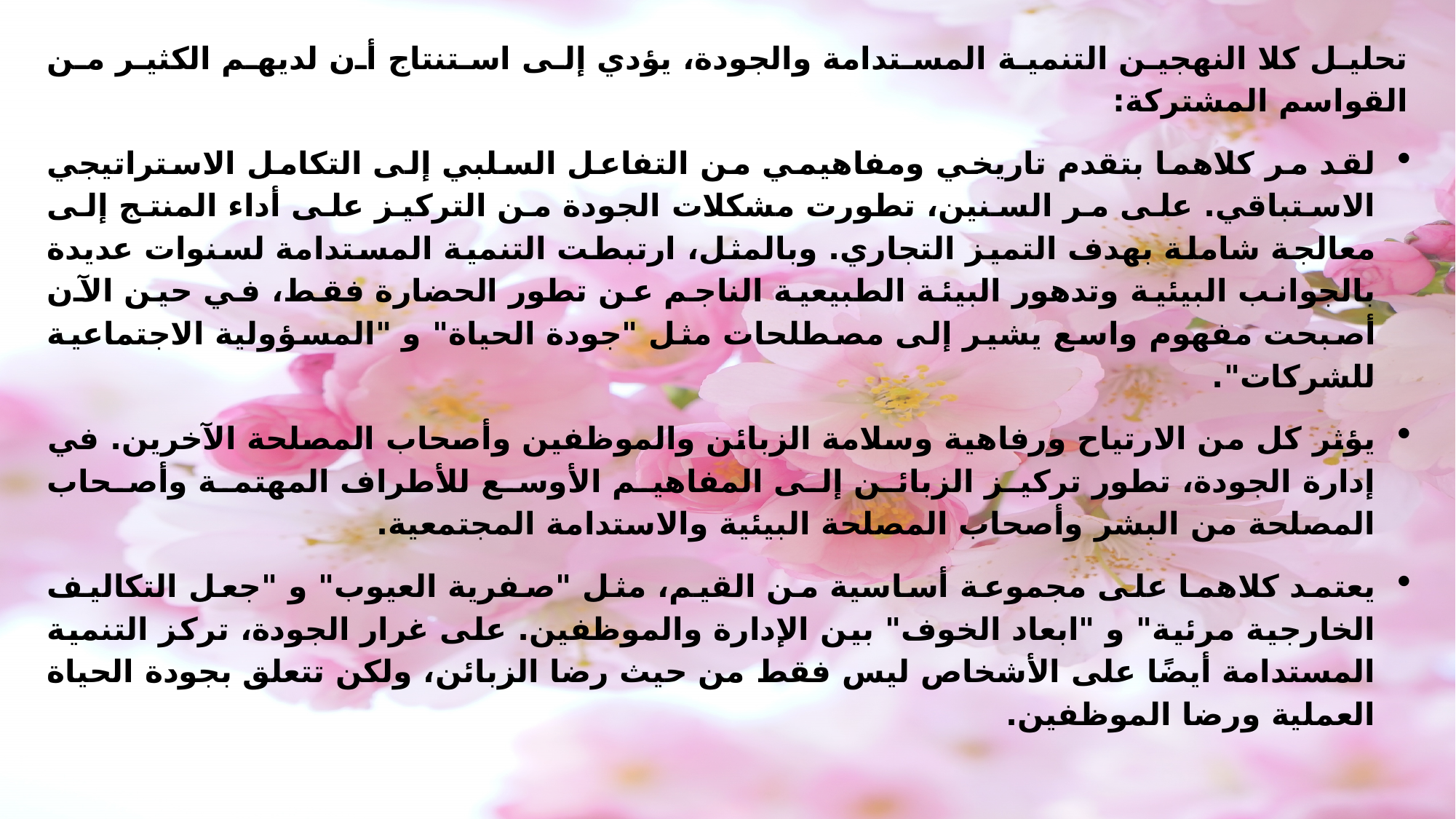

تحليل كلا النهجين التنمية المستدامة والجودة، يؤدي إلى استنتاج أن لديهم الكثير من القواسم المشتركة:
لقد مر كلاهما بتقدم تاريخي ومفاهيمي من التفاعل السلبي إلى التكامل الاستراتيجي الاستباقي. على مر السنين، تطورت مشكلات الجودة من التركيز على أداء المنتج إلى معالجة شاملة بهدف التميز التجاري. وبالمثل، ارتبطت التنمية المستدامة لسنوات عديدة بالجوانب البيئية وتدهور البيئة الطبيعية الناجم عن تطور الحضارة فقط، في حين الآن أصبحت مفهوم واسع يشير إلى مصطلحات مثل "جودة الحياة" و "المسؤولية الاجتماعية للشركات".
يؤثر كل من الارتياح ورفاهية وسلامة الزبائن والموظفين وأصحاب المصلحة الآخرين. في إدارة الجودة، تطور تركيز الزبائن إلى المفاهيم الأوسع للأطراف المهتمة وأصحاب المصلحة من البشر وأصحاب المصلحة البيئية والاستدامة المجتمعية.
يعتمد كلاهما على مجموعة أساسية من القيم، مثل "صفرية العيوب" و "جعل التكاليف الخارجية مرئية" و "ابعاد الخوف" بين الإدارة والموظفين. على غرار الجودة، تركز التنمية المستدامة أيضًا على الأشخاص ليس فقط من حيث رضا الزبائن، ولكن تتعلق بجودة الحياة العملية ورضا الموظفين.